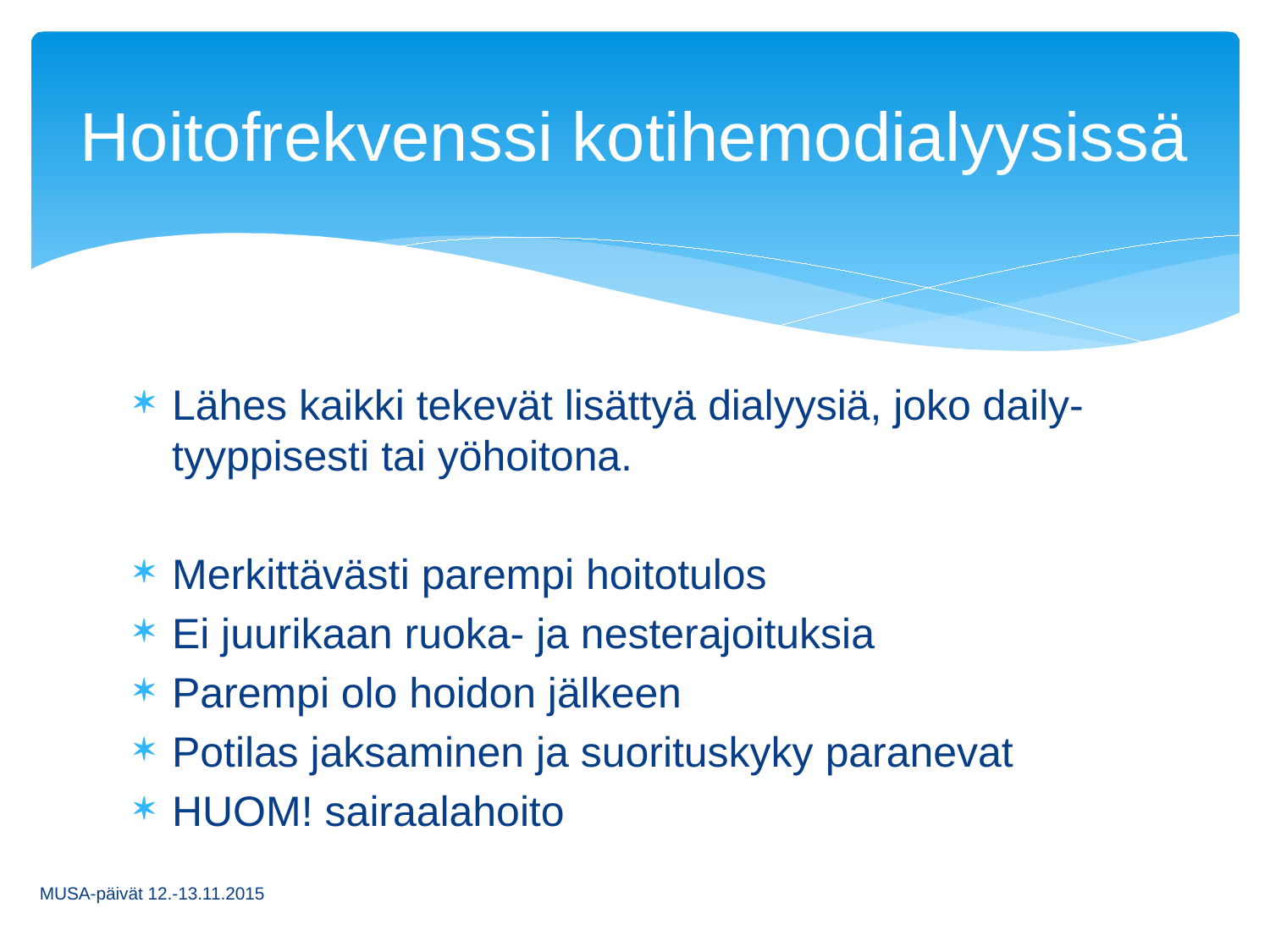

# Hoitofrekvenssi kotihemodialyysissä
Lähes kaikki tekevät lisättyä dialyysiä, joko daily-tyyppisesti tai yöhoitona.

Merkittävästi parempi hoitotulos
Ei juurikaan ruoka- ja nesterajoituksia
Parempi olo hoidon jälkeen
Potilas jaksaminen ja suorituskyky paranevat
HUOM! sairaalahoito
MUSA-päivät 12.-13.11.2015